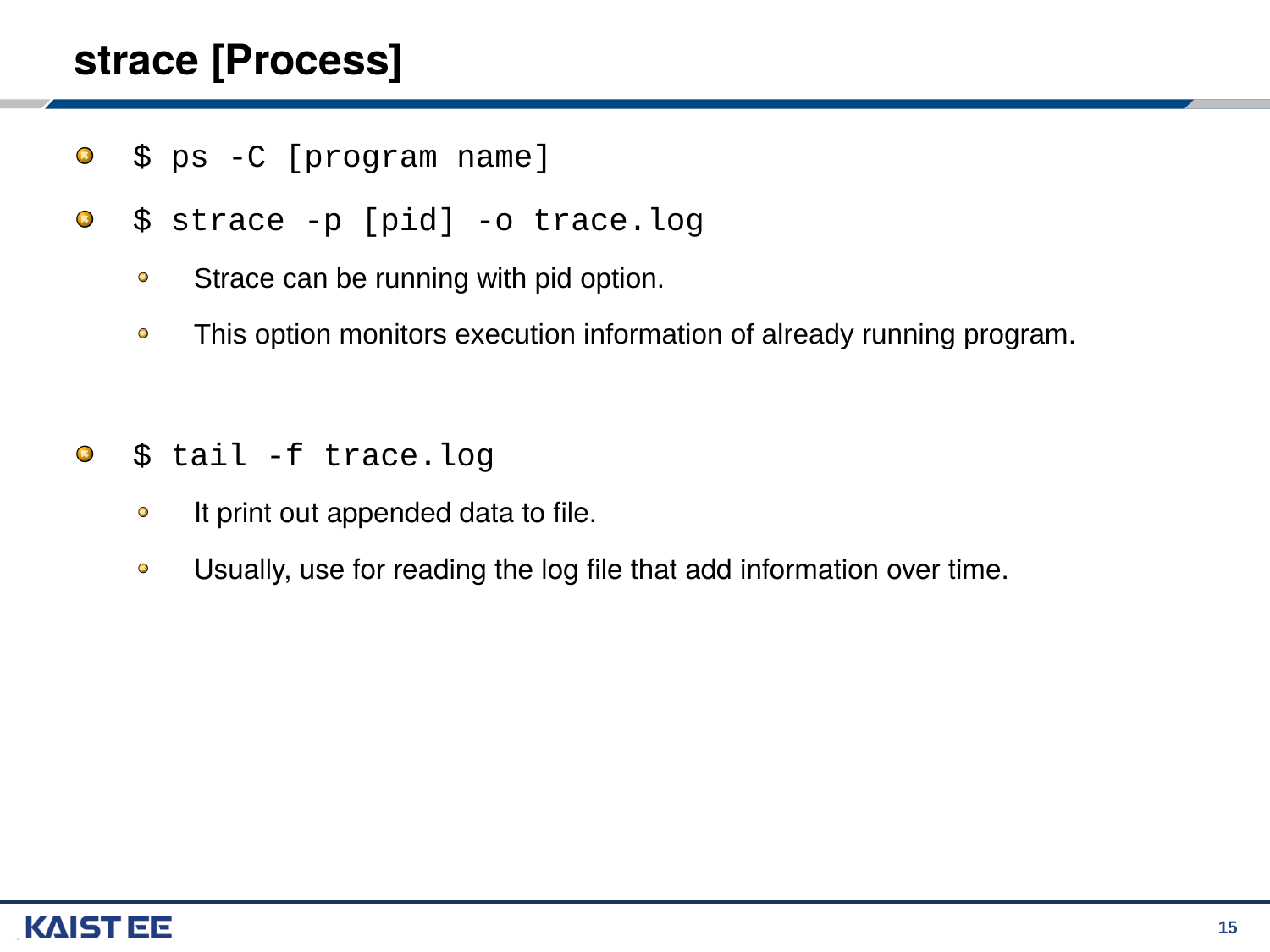

# strace [Process]
$ ps -C [program name]
$ strace -p [pid] -o trace.log
Strace can be running with pid option.
This option monitors execution information of already running program.

$ tail -f trace.log
It print out appended data to file.
Usually, use for reading the log file that add information over time.